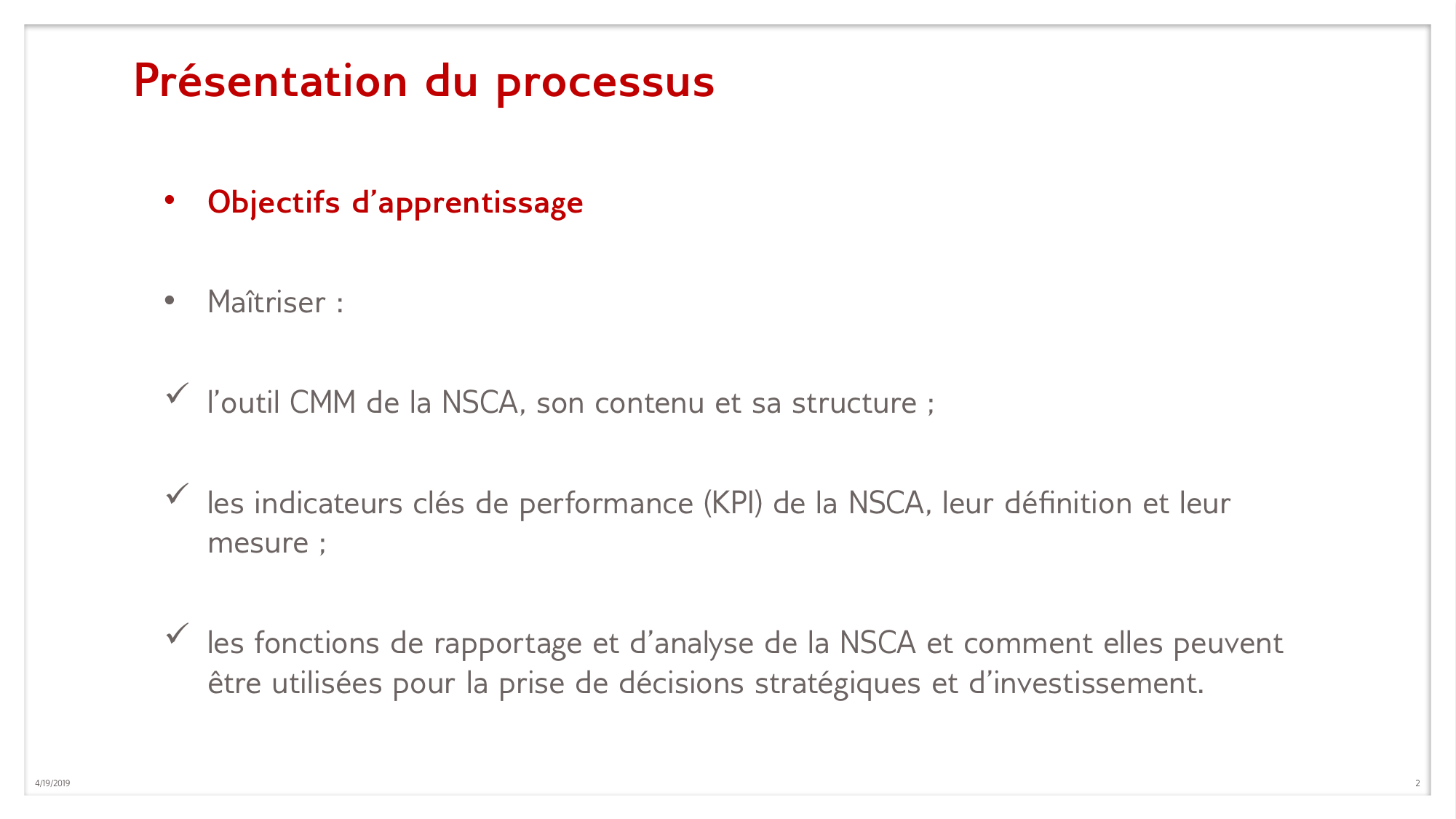

# Présentation du processus
Objectifs d’apprentissage

Maîtriser :

l’outil CMM de la NSCA, son contenu et sa structure ;

les indicateurs clés de performance (KPI) de la NSCA, leur définition et leur mesure ;

les fonctions de rapportage et d’analyse de la NSCA et comment elles peuvent être utilisées pour la prise de décisions stratégiques et d’investissement.

4/19/2019
2